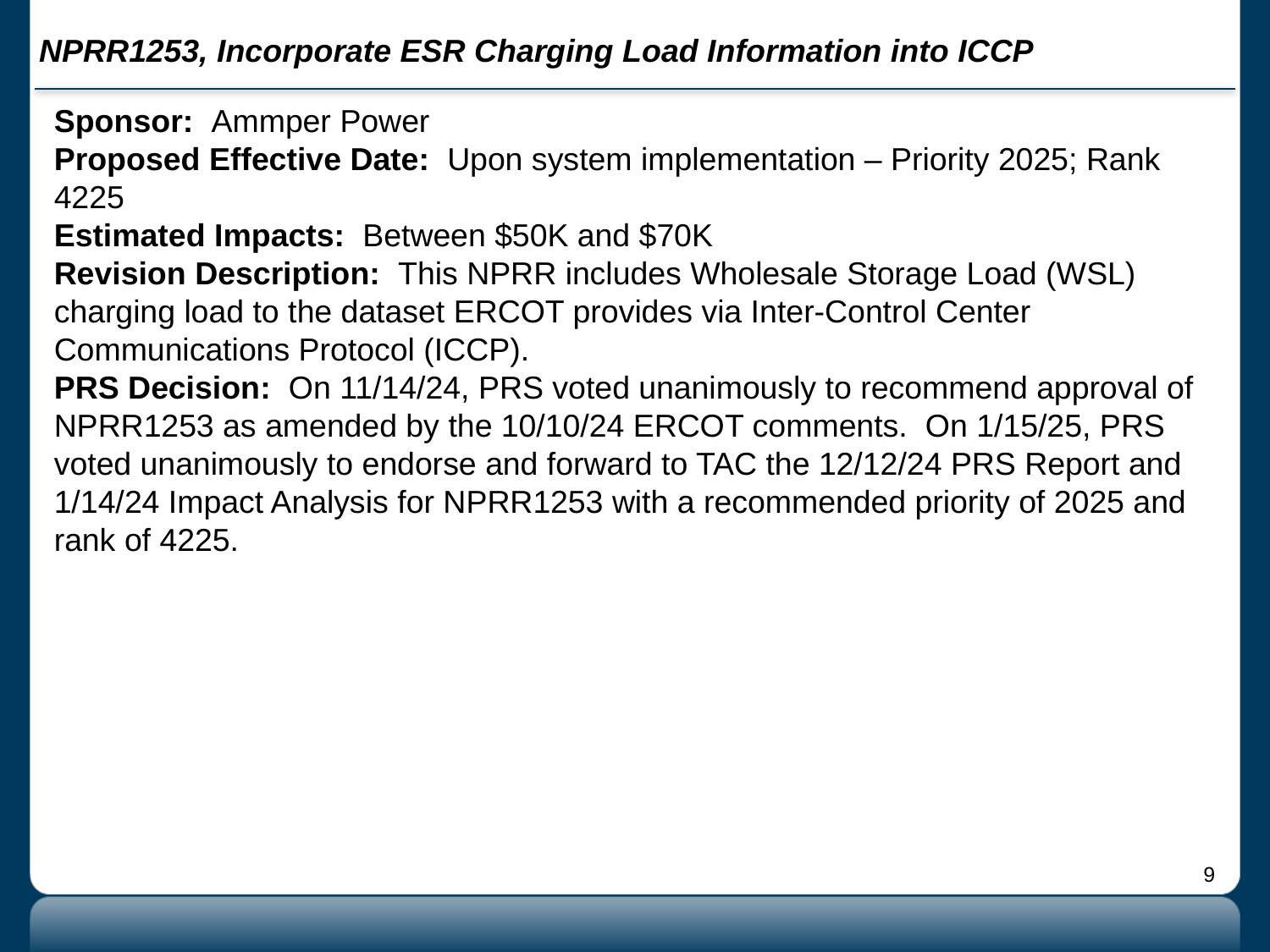

# NPRR1253, Incorporate ESR Charging Load Information into ICCP
Sponsor:  Ammper Power
Proposed Effective Date:  Upon system implementation – Priority 2025; Rank 4225
Estimated Impacts:  Between $50K and $70K
Revision Description:  This NPRR includes Wholesale Storage Load (WSL) charging load to the dataset ERCOT provides via Inter-Control Center Communications Protocol (ICCP).
PRS Decision:  On 11/14/24, PRS voted unanimously to recommend approval of NPRR1253 as amended by the 10/10/24 ERCOT comments.  On 1/15/25, PRS voted unanimously to endorse and forward to TAC the 12/12/24 PRS Report and 1/14/24 Impact Analysis for NPRR1253 with a recommended priority of 2025 and rank of 4225.